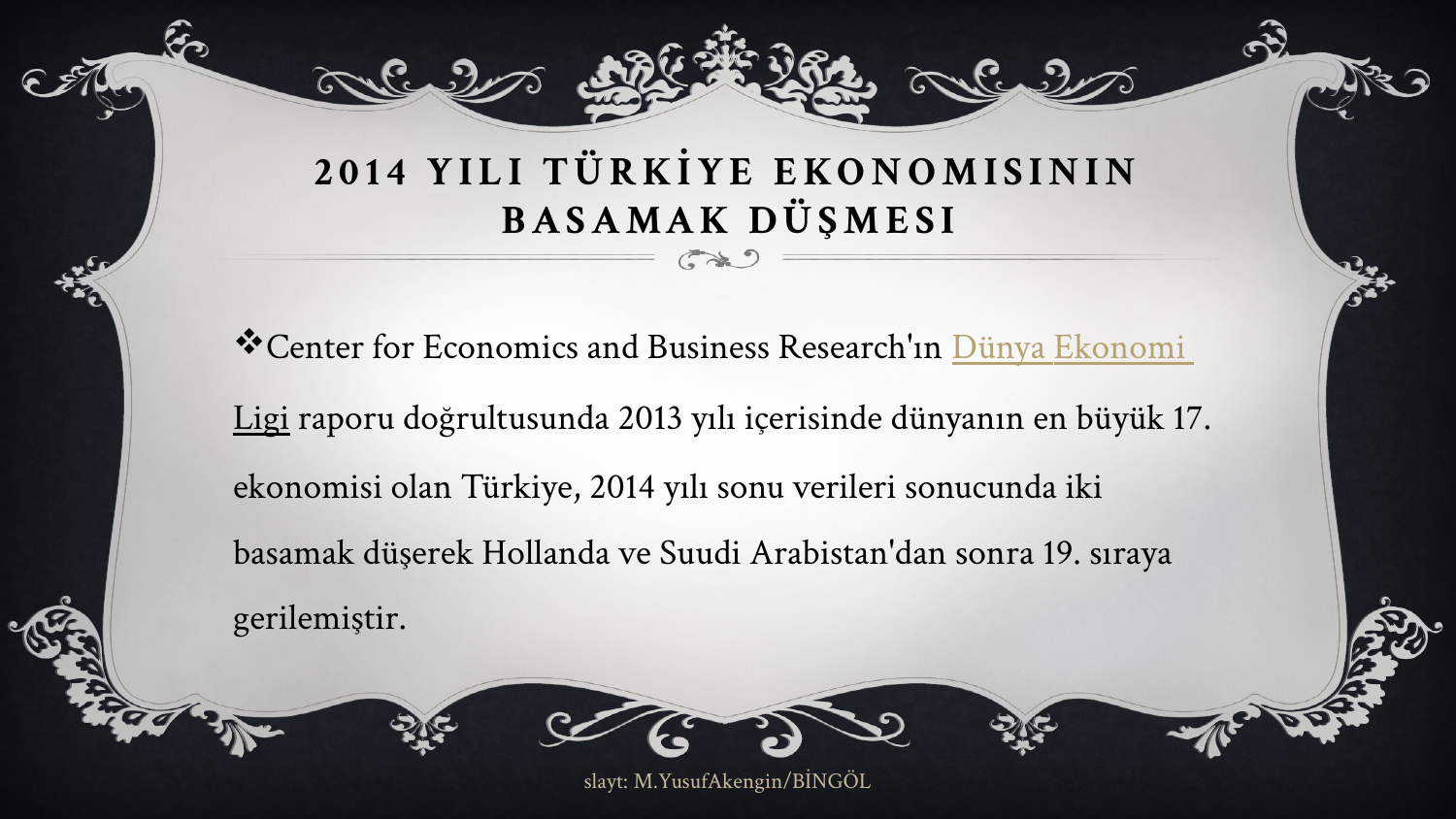

# 2014 yIlI Türkiye ekonomisinin basamak düşmesi
Center for Economics and Business Research'ın Dünya Ekonomi Ligi raporu doğrultusunda 2013 yılı içerisinde dünyanın en büyük 17. ekonomisi olan Türkiye, 2014 yılı sonu verileri sonucunda iki basamak düşerek Hollanda ve Suudi Arabistan'dan sonra 19. sıraya gerilemiştir.
slayt: M.YusufAkengin/BİNGÖL